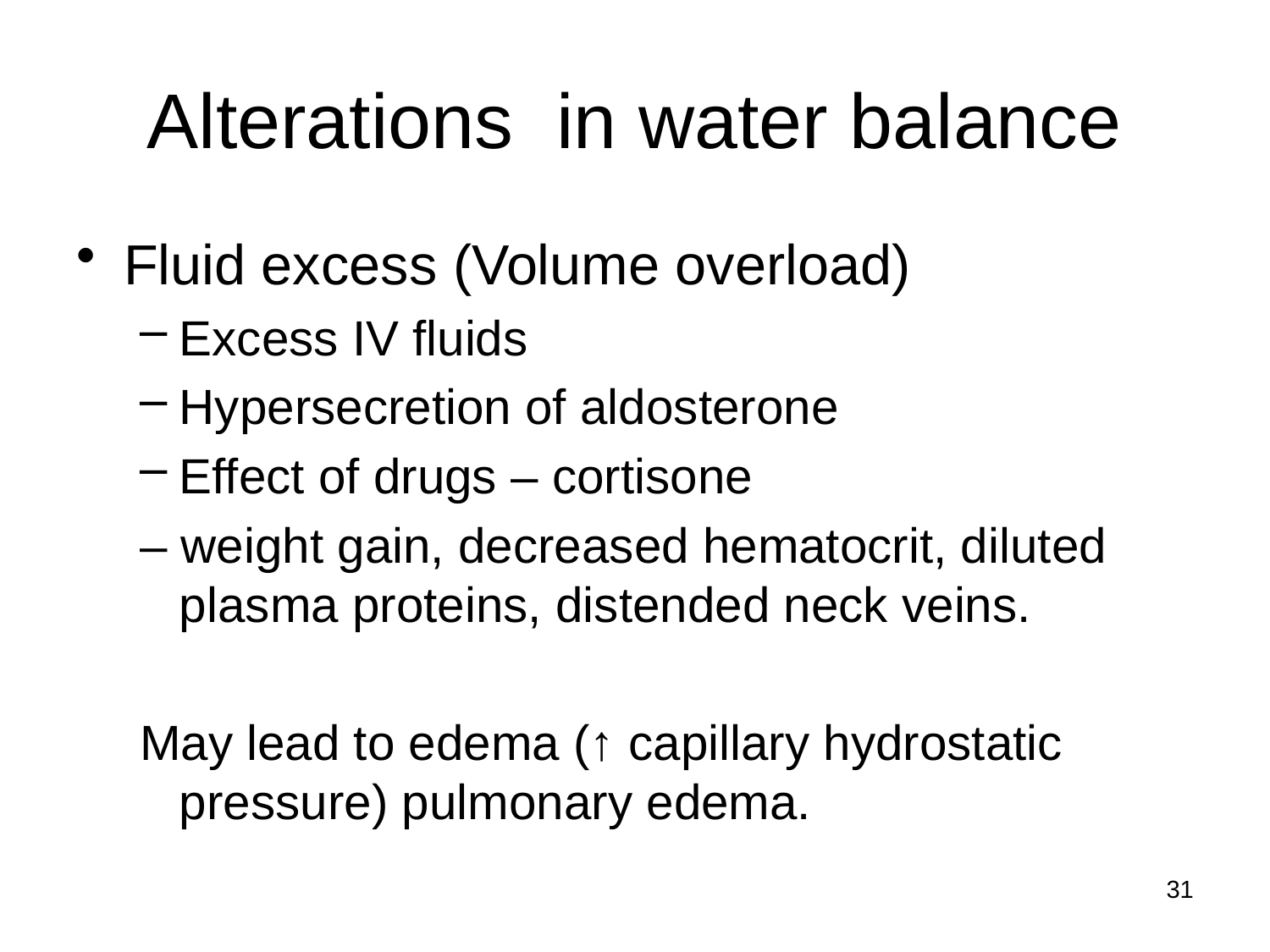

# Alterations  in water balance
Fluid excess (Volume overload)
Excess IV fluids
Hypersecretion of aldosterone
Effect of drugs – cortisone
– weight gain, decreased hematocrit, diluted plasma proteins, distended neck veins.

May lead to edema (↑ capillary hydrostatic pressure) pulmonary edema.
31